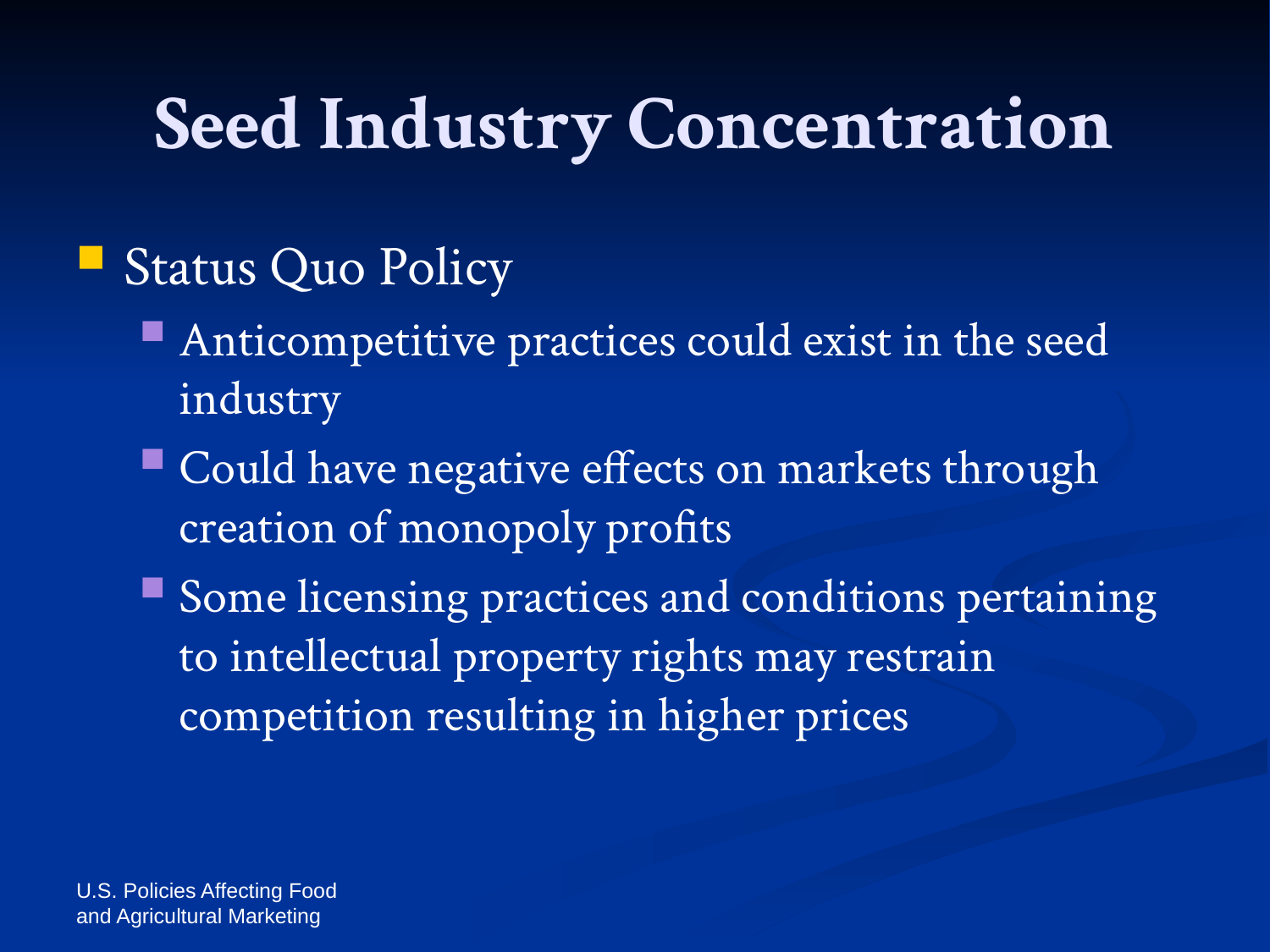

# Seed Industry Concentration
Status Quo Policy
Anticompetitive practices could exist in the seed industry
Could have negative effects on markets through creation of monopoly profits
Some licensing practices and conditions pertaining to intellectual property rights may restrain competition resulting in higher prices
U.S. Policies Affecting Food and Agricultural Marketing